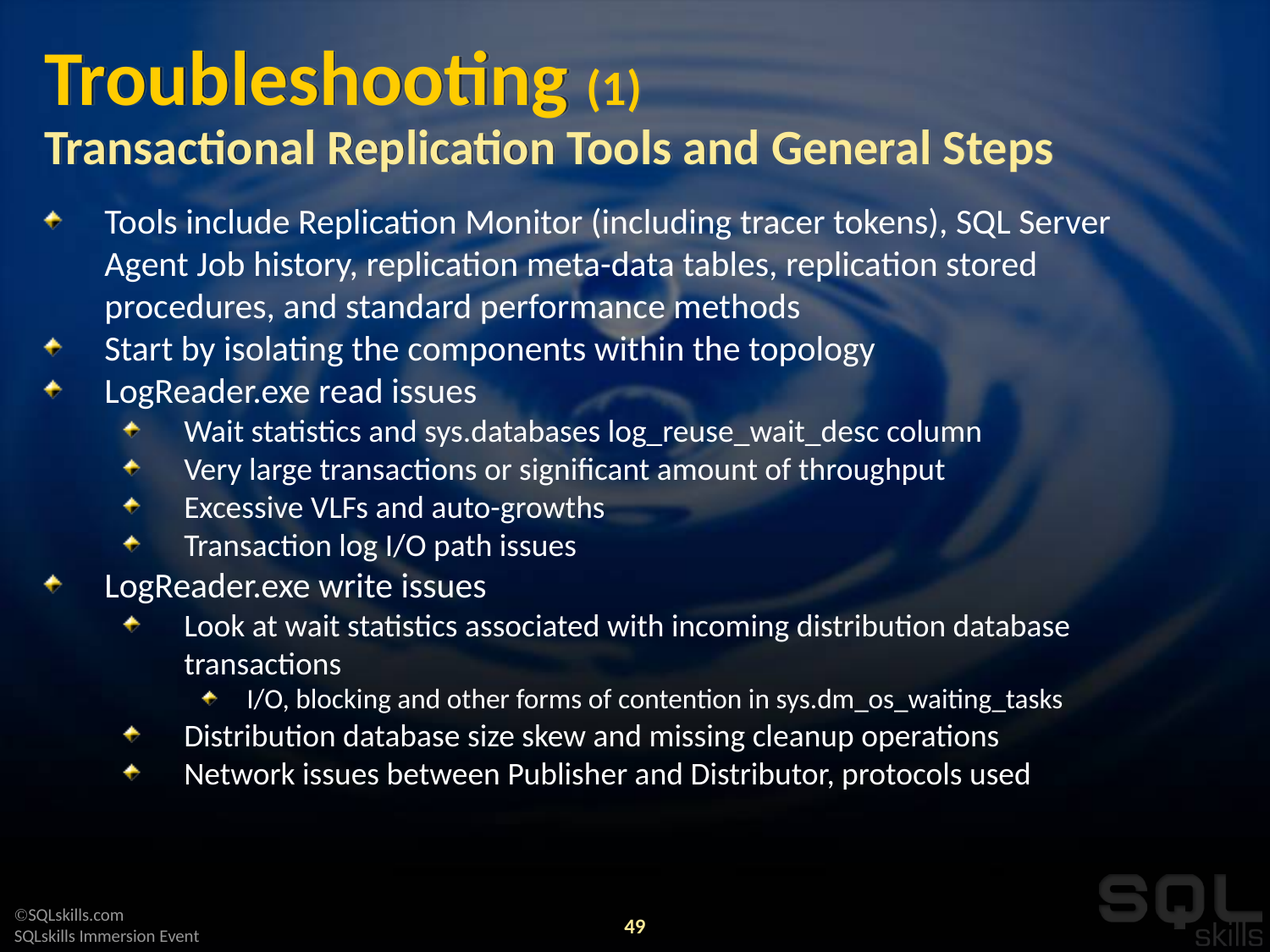

# Troubleshooting (1) Transactional Replication Tools and General Steps
Tools include Replication Monitor (including tracer tokens), SQL Server Agent Job history, replication meta-data tables, replication stored procedures, and standard performance methods
Start by isolating the components within the topology
LogReader.exe read issues
Wait statistics and sys.databases log_reuse_wait_desc column
Very large transactions or significant amount of throughput
Excessive VLFs and auto-growths
Transaction log I/O path issues
LogReader.exe write issues
Look at wait statistics associated with incoming distribution database transactions
I/O, blocking and other forms of contention in sys.dm_os_waiting_tasks
Distribution database size skew and missing cleanup operations
Network issues between Publisher and Distributor, protocols used
49